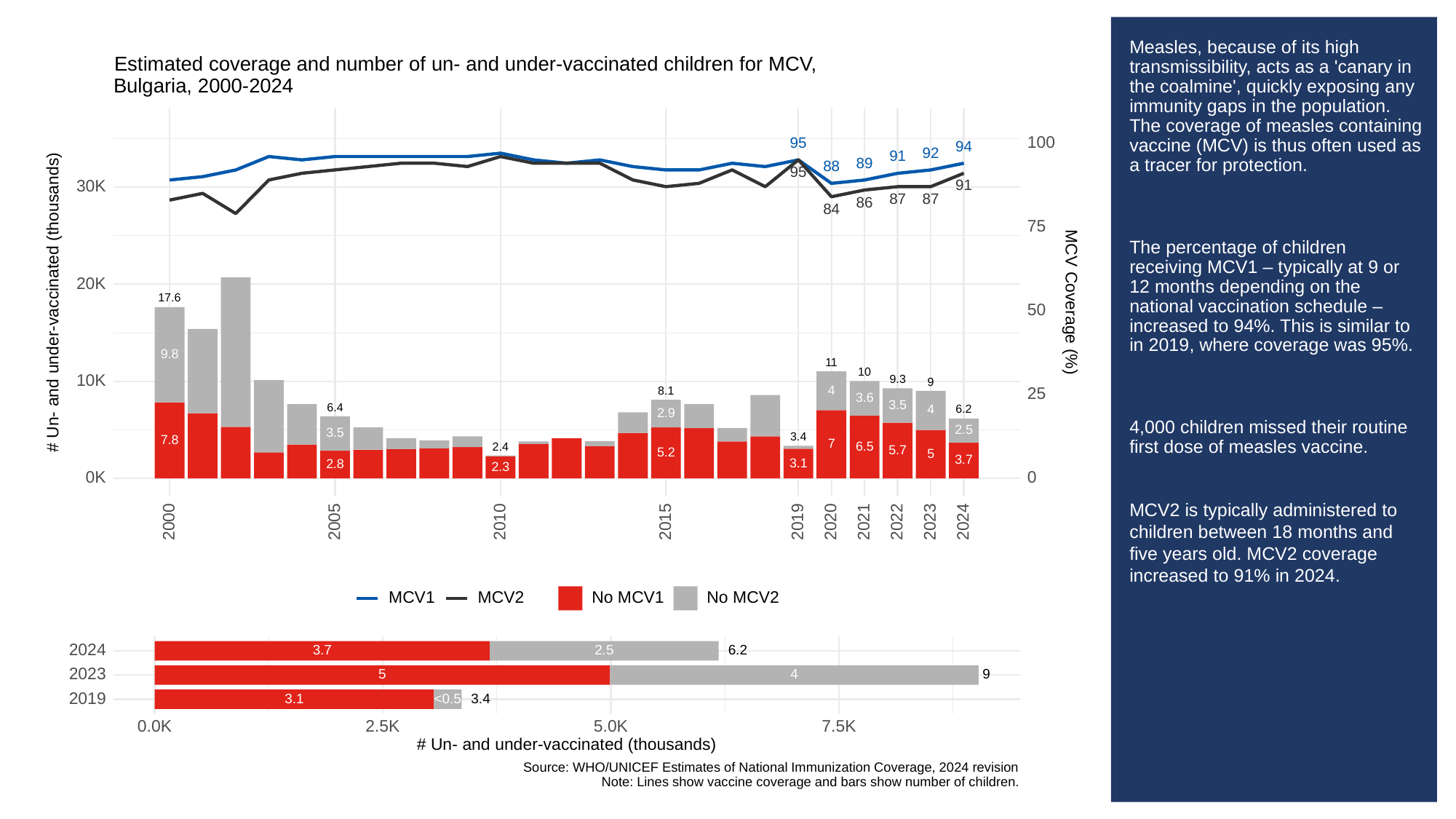

# Measles, because of its high transmissibility, acts as a 'canary in the coalmine', quickly exposing any immunity gaps in the population. The coverage of measles containing vaccine (MCV) is thus often used as a tracer for protection.

The percentage of children receiving MCV1 – typically at 9 or 12 months depending on the national vaccination schedule – increased to 94%. This is similar to in 2019, where coverage was 95%.

4,000 children missed their routine first dose of measles vaccine.

MCV2 is typically administered to children between 18 months and five years old. MCV2 coverage increased to 91% in 2024.

Estimated coverage and number of un- and under-vaccinated children for MCV,
Bulgaria, 2000-2024

100
95

94
92
91

89
88
95
91
30K

87
87
86
84
75

20K

17.6
# Un- and under-vaccinated (thousands)
MCV Coverage (%)
50

9.8
11
10

10K
9.3
9

4
8.1

25

3.6

3.5

6.4

4
6.2
2.9

2.5

3.5

3.4
7.8

7

6.5

2.4

5.7

5.2

5

3.7

3.1
2.8
2.3
0K
0

2023
2000
2005
2010
2015
2019
2020
2021
2022
2024

MCV1
MCV2
No MCV1
No MCV2

2024
3.7
2.5
6.2

2023
9
5
4

2019
3.1
3.4
<0.5

0.0K
2.5K
5.0K
7.5K
# Un- and under-vaccinated (thousands)
Source: WHO/UNICEF Estimates of National Immunization Coverage, 2024 revision
Note: Lines show vaccine coverage and bars show number of children.